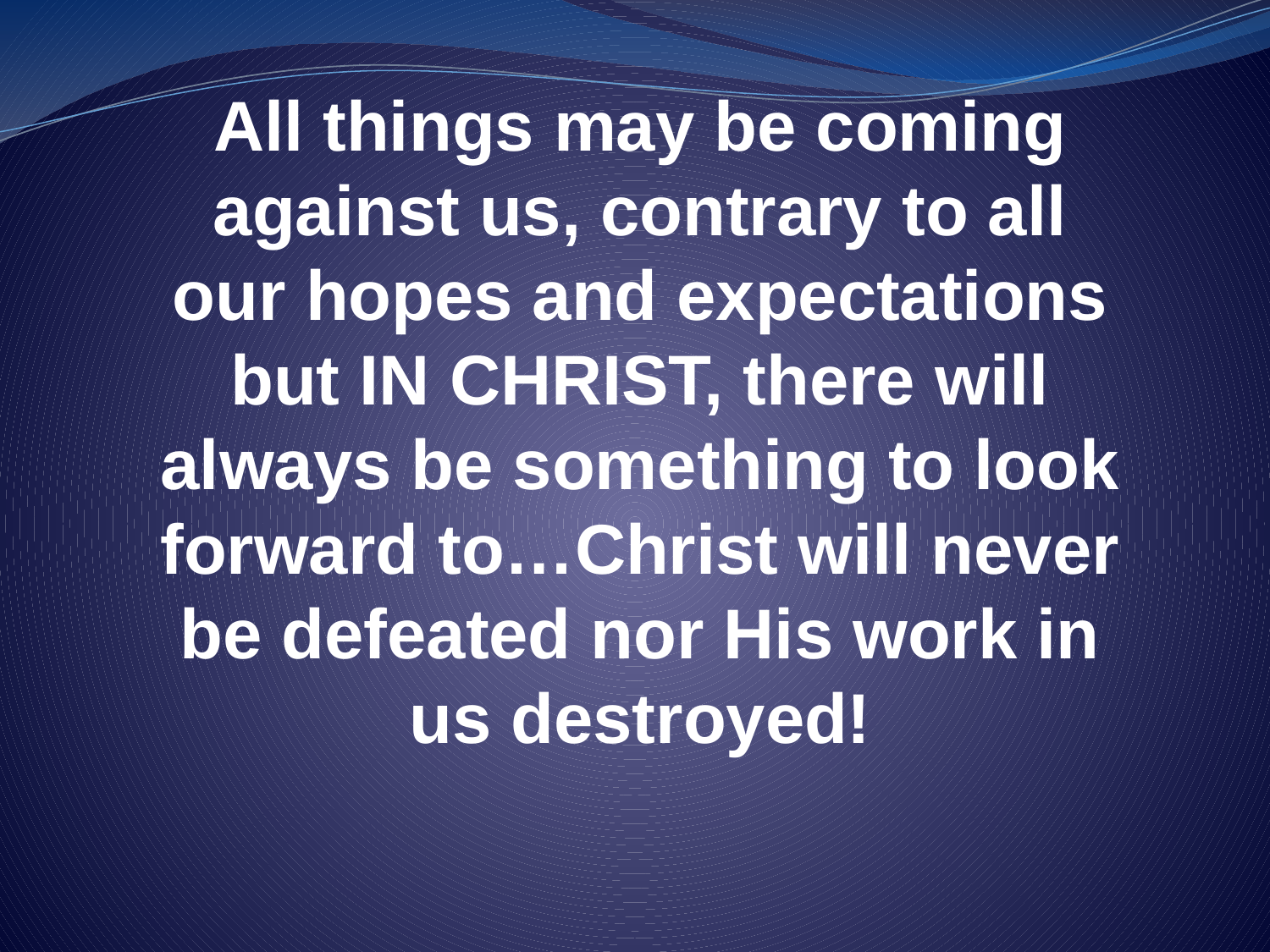

All things may be coming against us, contrary to all our hopes and expectations but IN CHRIST, there will always be something to look forward to…Christ will never be defeated nor His work in us destroyed!